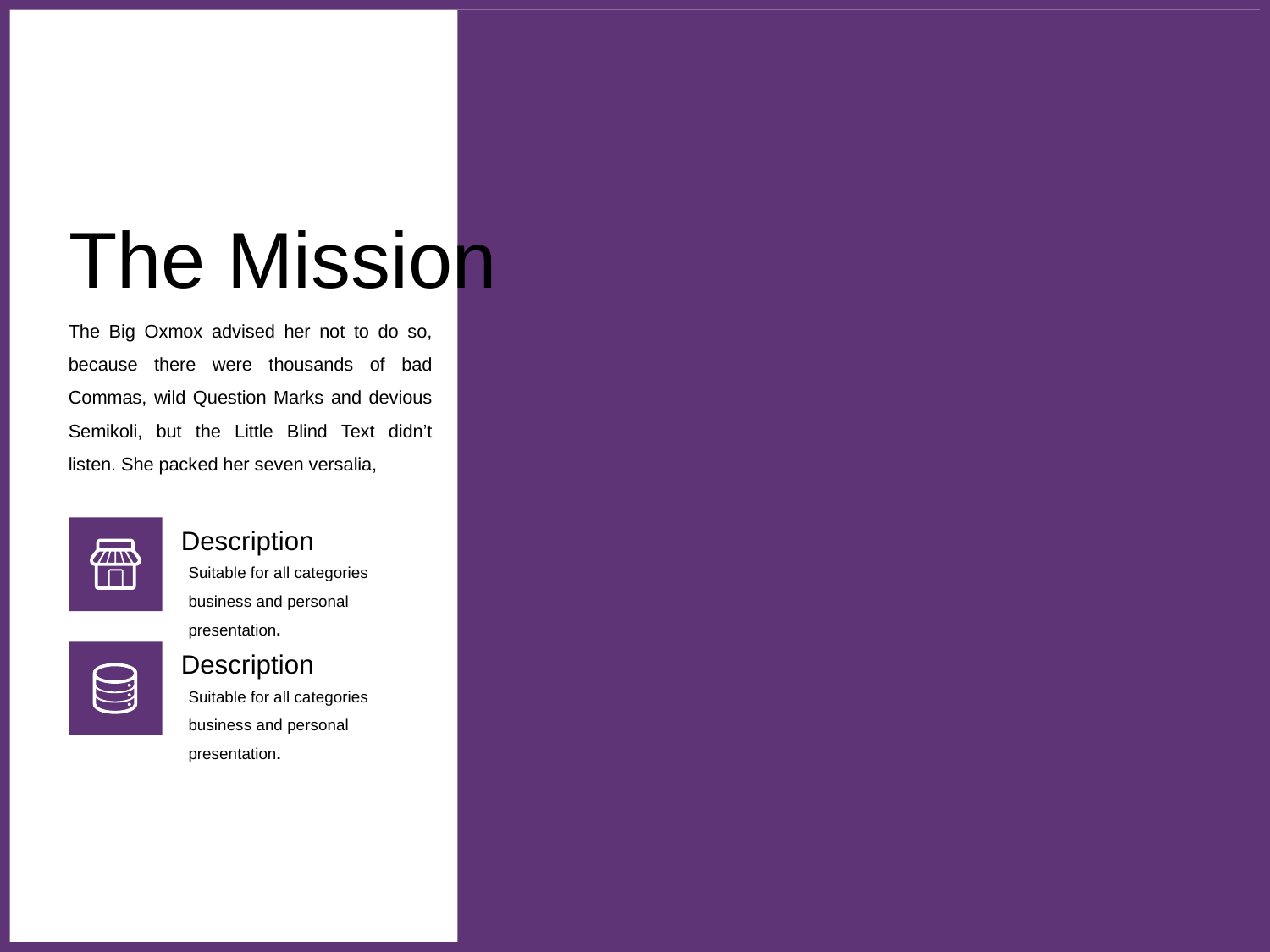

# The Mission
The Big Oxmox advised her not to do so, because there were thousands of bad Commas, wild Question Marks and devious Semikoli, but the Little Blind Text didn’t listen. She packed her seven versalia,

Description

Suitable for all categories business and personal presentation.

Description

Suitable for all categories business and personal presentation.